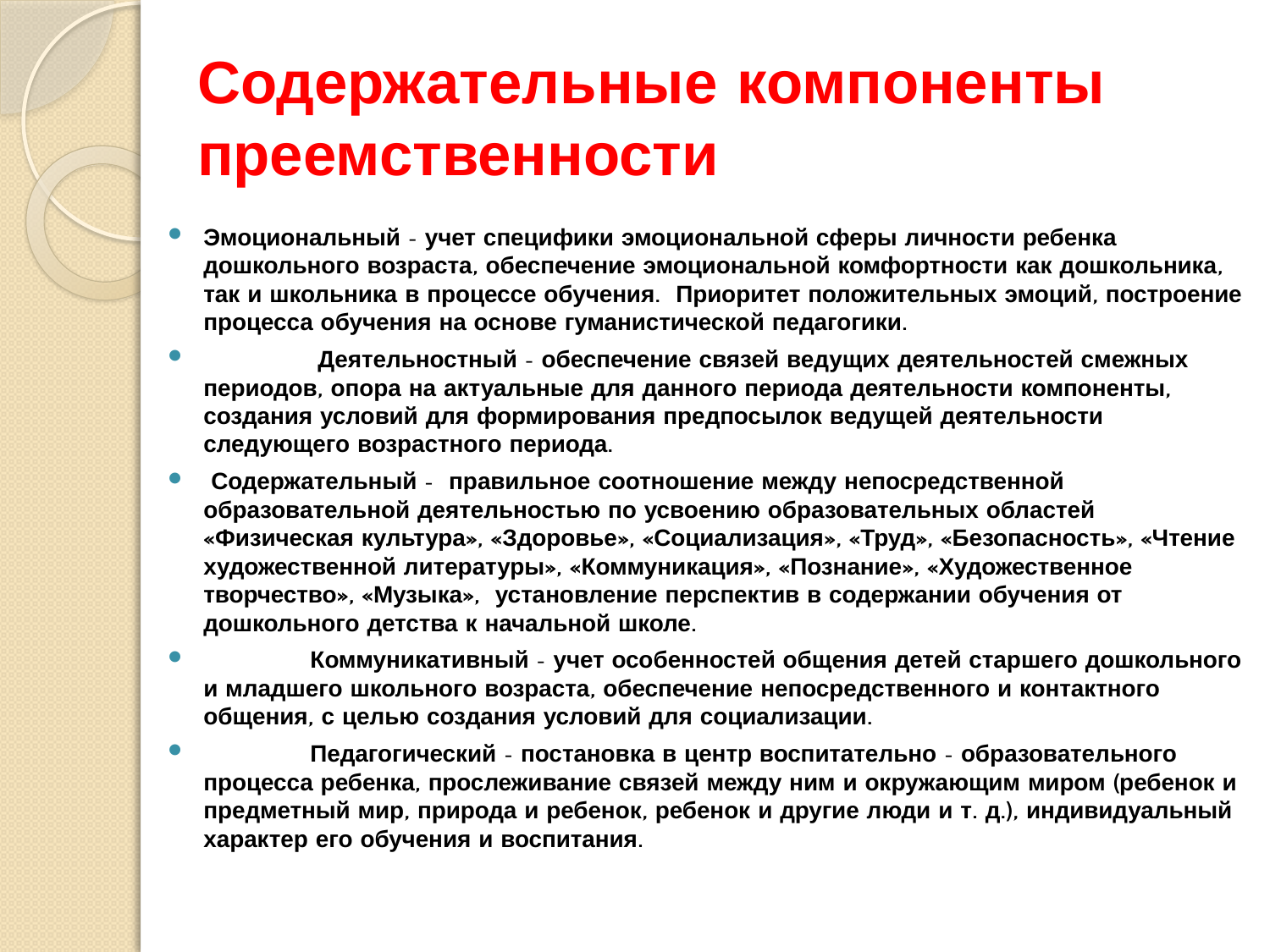

# Содержательные компоненты преемственности
Эмоциональный - учет специфики эмоциональной сферы личности ребенка дошкольного возраста, обеспечение эмоциональной комфортности как дошкольника, так и школьника в процессе обучения.  Приоритет положительных эмоций, построение процесса обучения на основе гуманистической педагогики.
    	 Деятельностный - обеспечение связей ведущих деятельностей смежных периодов, опора на актуальные для данного периода деятельности компоненты, создания условий для формирования предпосылок ведущей деятельности следующего возрастного периода.
 Содержательный -  правильное соотношение между непосредственной образовательной деятельностью по усвоению образовательных областей «Физическая культура», «Здоровье», «Социализация», «Труд», «Безопасность», «Чтение художественной литературы», «Коммуникация», «Познание», «Художественное творчество», «Музыка»,  установление перспектив в содержании обучения от дошкольного детства к начальной школе.
 	Коммуникативный - учет особенностей общения детей старшего дошкольного и младшего школьного возраста, обеспечение непосредственного и контактного общения, с целью создания условий для социализации.
 	Педагогический - постановка в центр воспитательно - образовательного процесса ребенка, прослеживание связей между ним и окружающим миром (ребенок и предметный мир, природа и ребенок, ребенок и другие люди и т. д.), индивидуальный характер его обучения и воспитания.